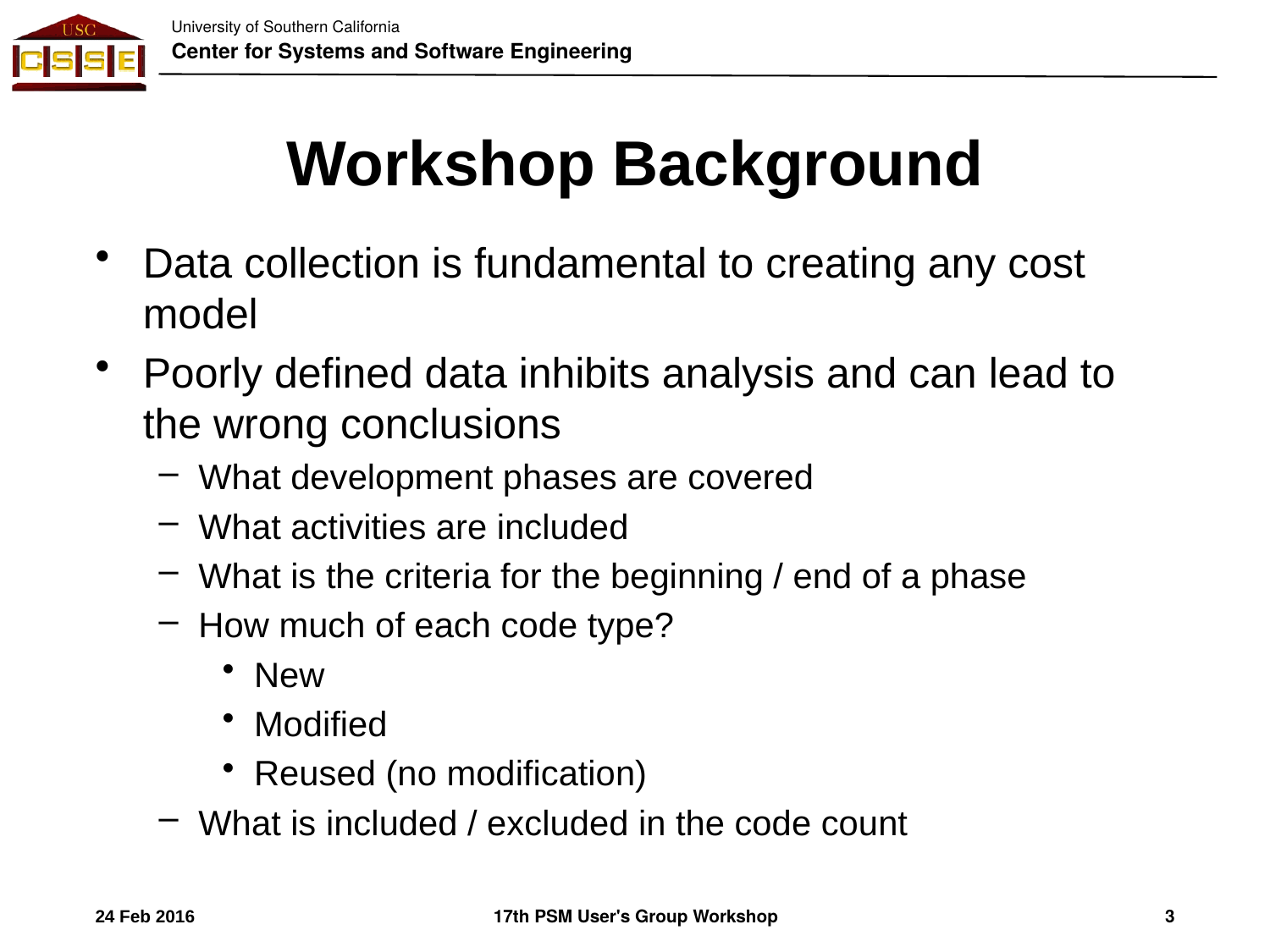

# Workshop Background
Data collection is fundamental to creating any cost model
Poorly defined data inhibits analysis and can lead to the wrong conclusions
What development phases are covered
What activities are included
What is the criteria for the beginning / end of a phase
How much of each code type?
New
Modified
Reused (no modification)
What is included / excluded in the code count
24 Feb 2016
3
17th PSM User's Group Workshop